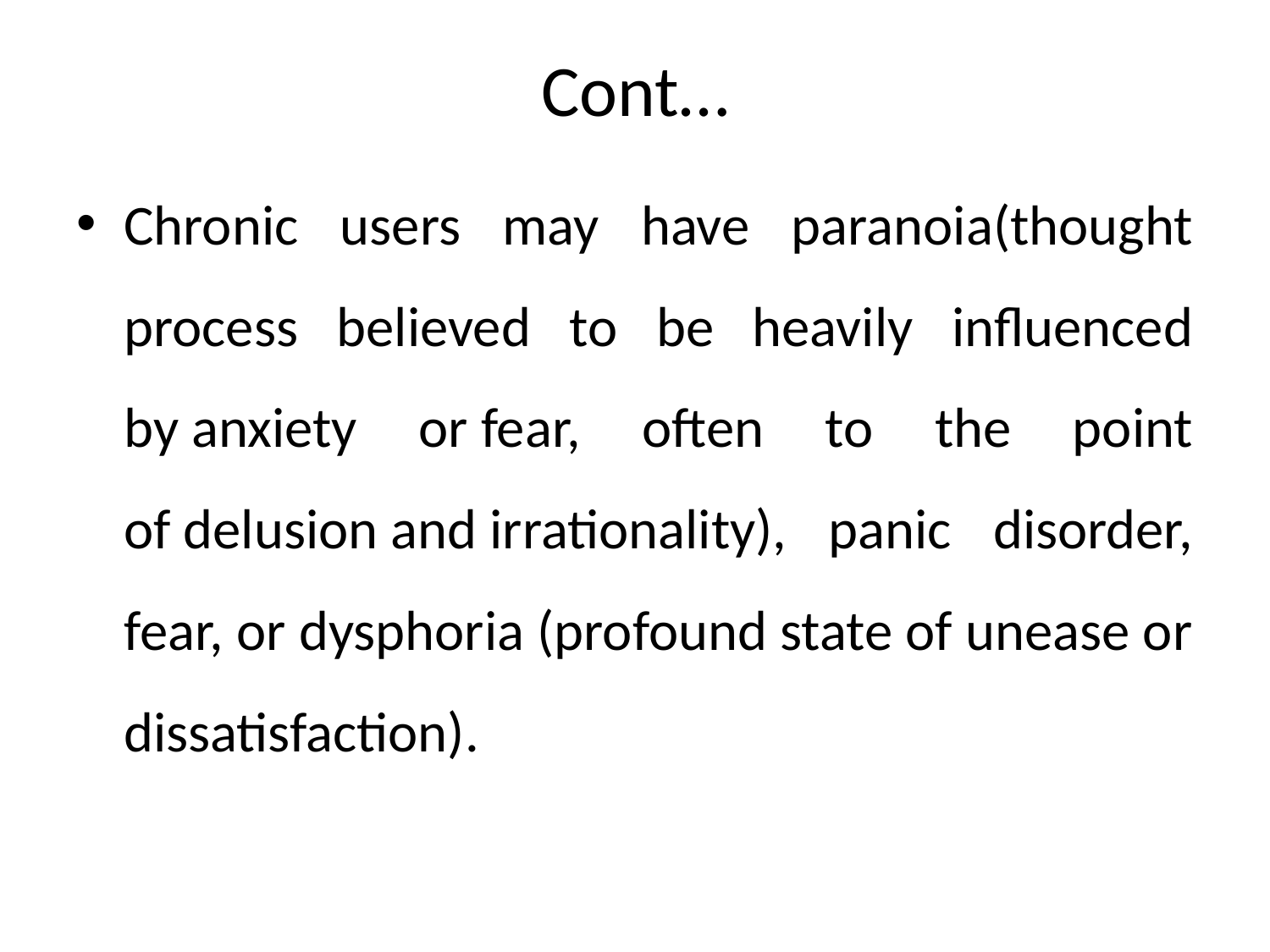

# Cont…
Chronic users may have paranoia(thought process believed to be heavily influenced by anxiety or fear, often to the point of delusion and irrationality), panic disorder, fear, or dysphoria (profound state of unease or dissatisfaction).